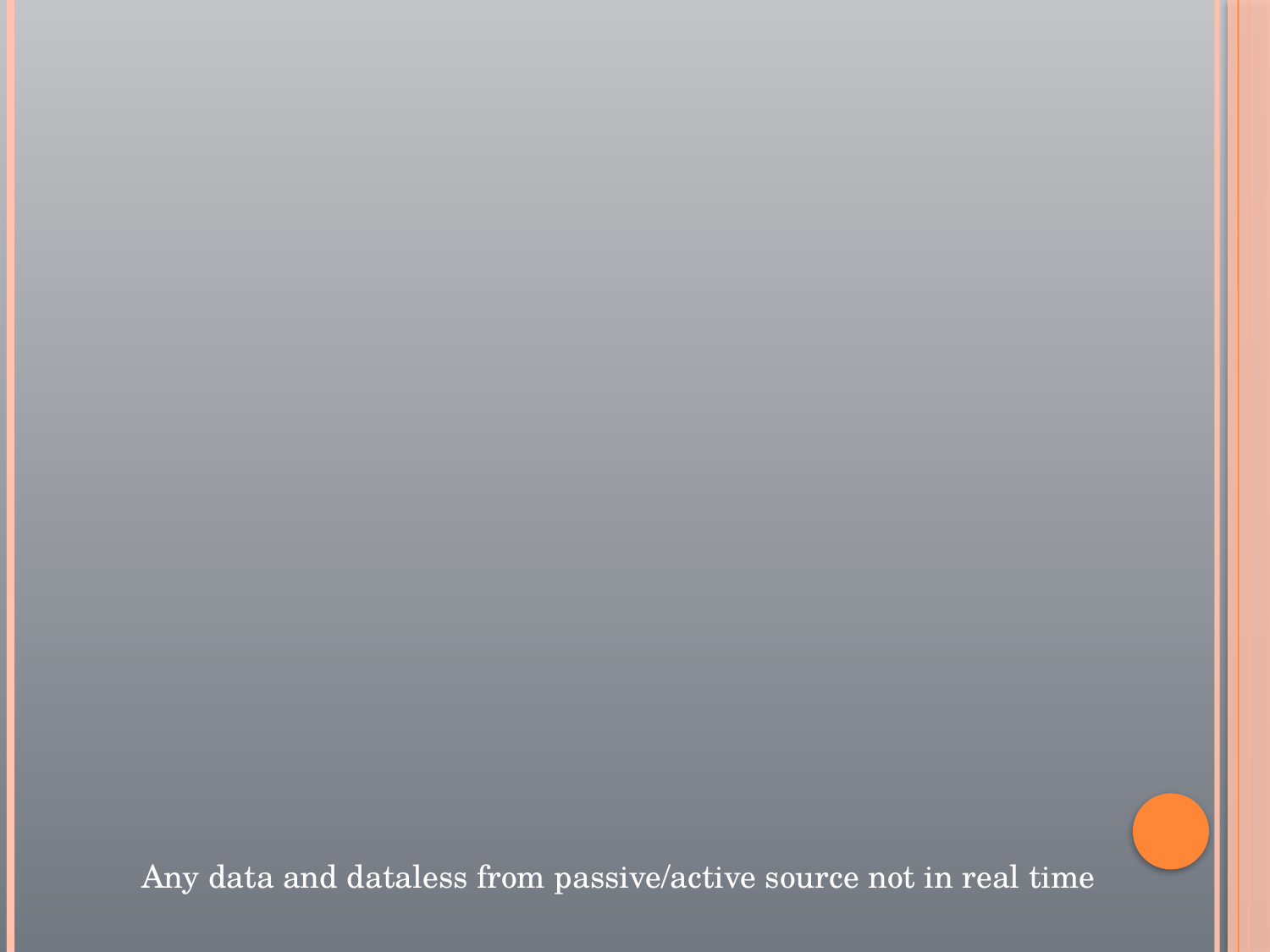

Any data and dataless from passive/active source not in real time